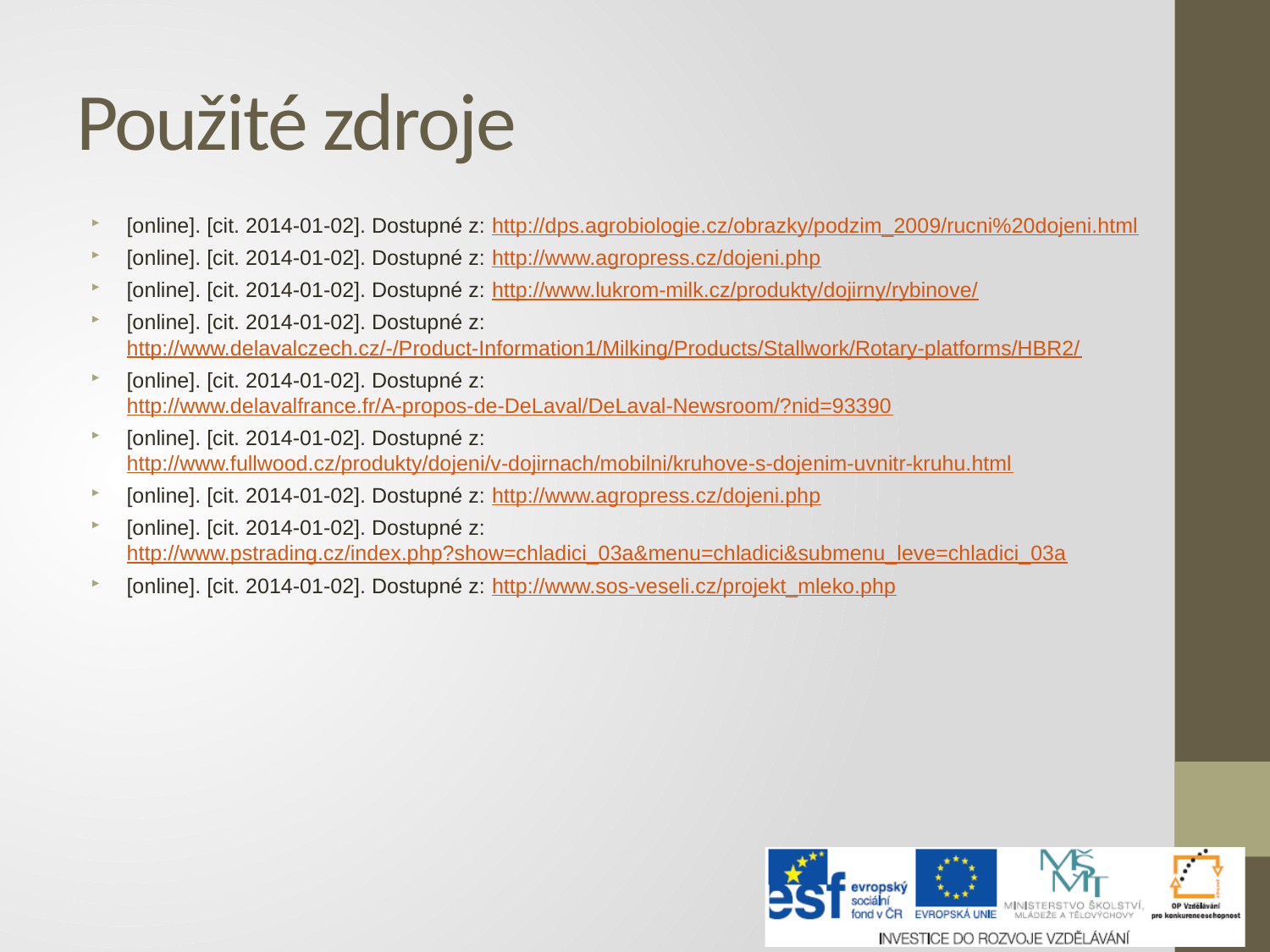

# Použité zdroje
[online]. [cit. 2014-01-02]. Dostupné z: http://dps.agrobiologie.cz/obrazky/podzim_2009/rucni%20dojeni.html
[online]. [cit. 2014-01-02]. Dostupné z: http://www.agropress.cz/dojeni.php
[online]. [cit. 2014-01-02]. Dostupné z: http://www.lukrom-milk.cz/produkty/dojirny/rybinove/
[online]. [cit. 2014-01-02]. Dostupné z: http://www.delavalczech.cz/-/Product-Information1/Milking/Products/Stallwork/Rotary-platforms/HBR2/
[online]. [cit. 2014-01-02]. Dostupné z: http://www.delavalfrance.fr/A-propos-de-DeLaval/DeLaval-Newsroom/?nid=93390
[online]. [cit. 2014-01-02]. Dostupné z: http://www.fullwood.cz/produkty/dojeni/v-dojirnach/mobilni/kruhove-s-dojenim-uvnitr-kruhu.html
[online]. [cit. 2014-01-02]. Dostupné z: http://www.agropress.cz/dojeni.php
[online]. [cit. 2014-01-02]. Dostupné z: http://www.pstrading.cz/index.php?show=chladici_03a&menu=chladici&submenu_leve=chladici_03a
[online]. [cit. 2014-01-02]. Dostupné z: http://www.sos-veseli.cz/projekt_mleko.php